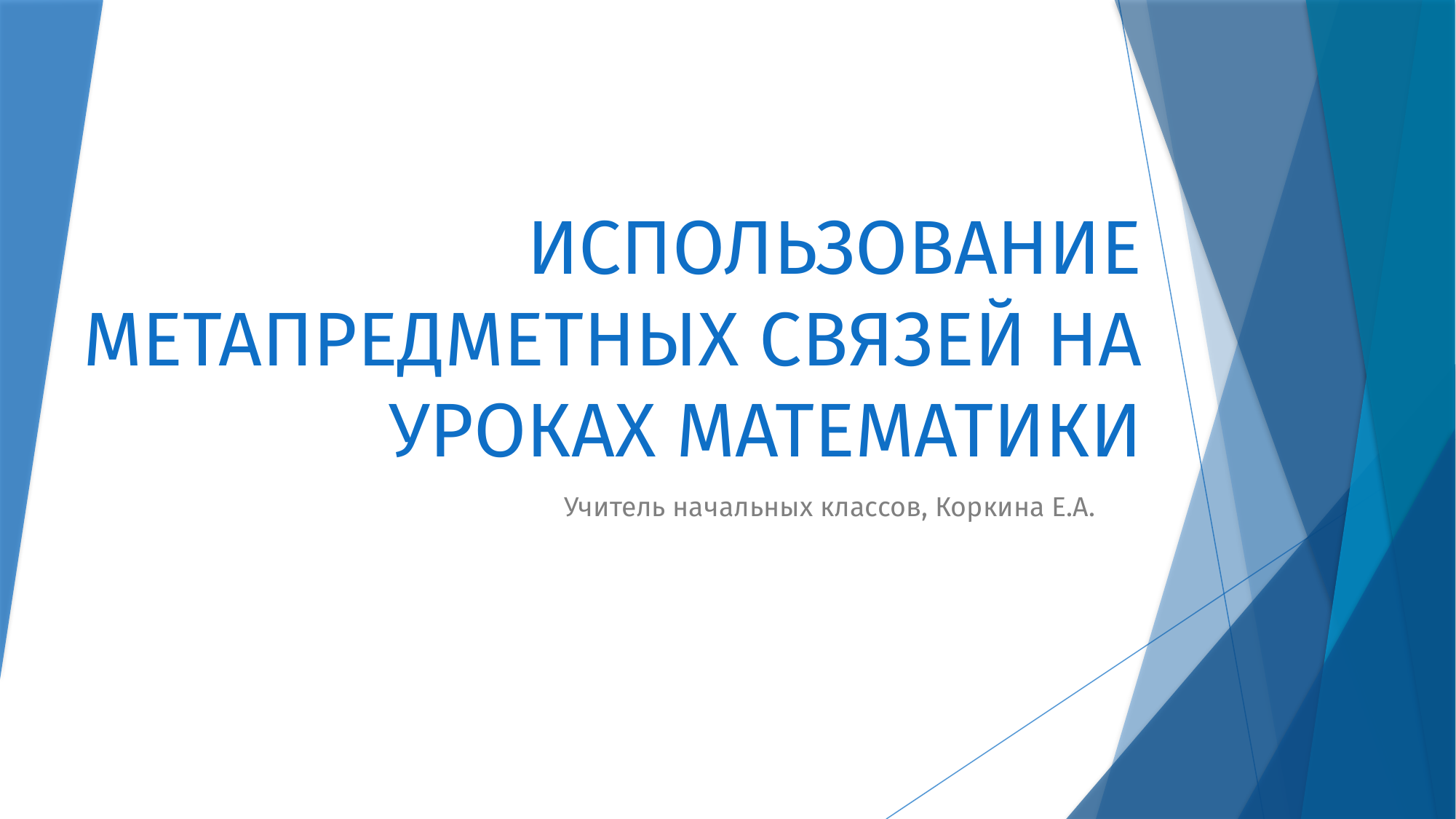

# ИСПОЛЬЗОВАНИЕ МЕТАПРЕДМЕТНЫХ СВЯЗЕЙ НА УРОКАХ МАТЕМАТИКИ
Учитель начальных классов, Коркина Е.А.